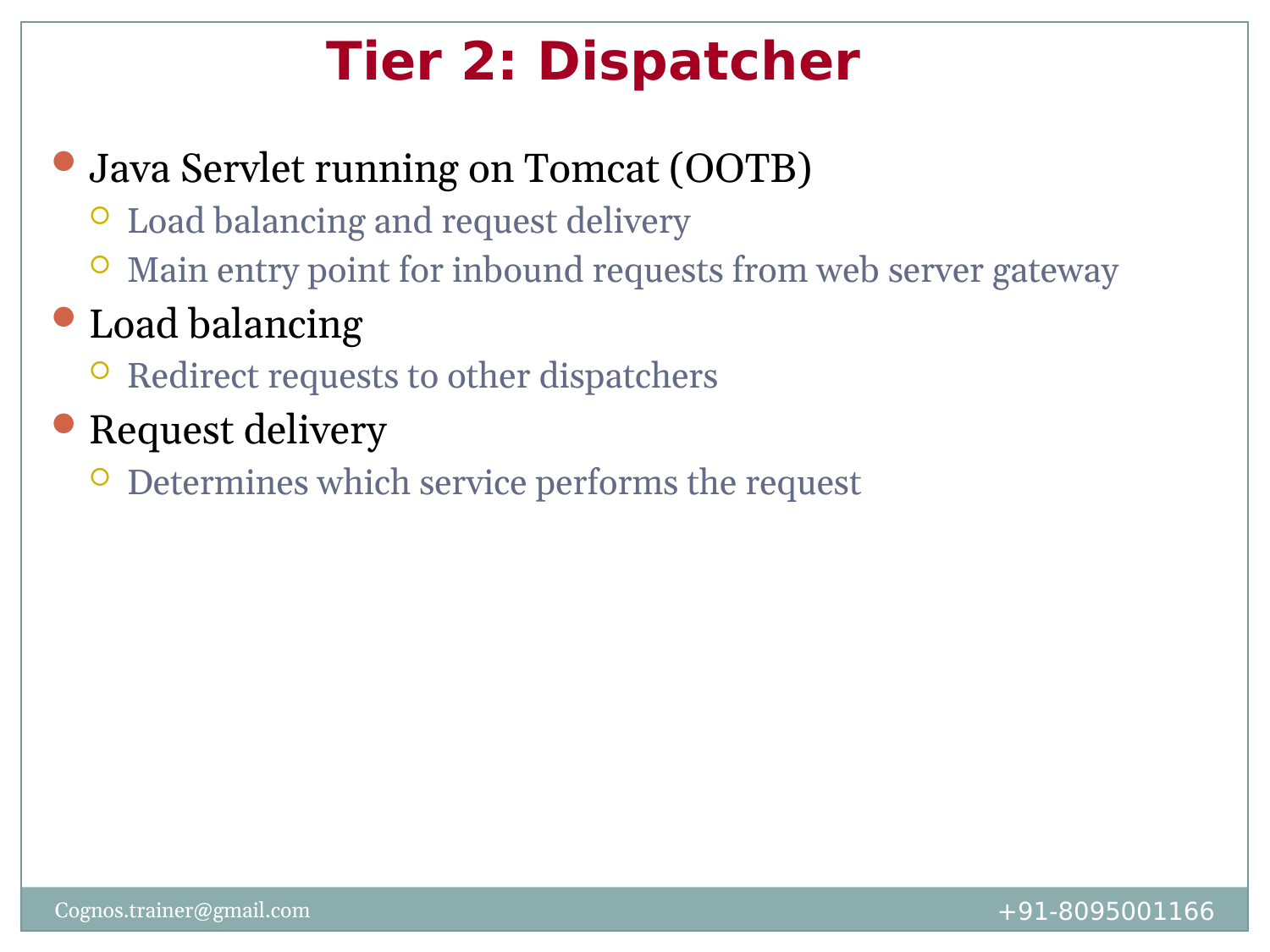

Tier 2: Dispatcher
Java Servlet running on Tomcat (OOTB)
Load balancing and request delivery
Main entry point for inbound requests from web server gateway
Load balancing
Redirect requests to other dispatchers
Request delivery
Determines which service performs the request
+91-8095001166
Cognos.trainer@gmail.com